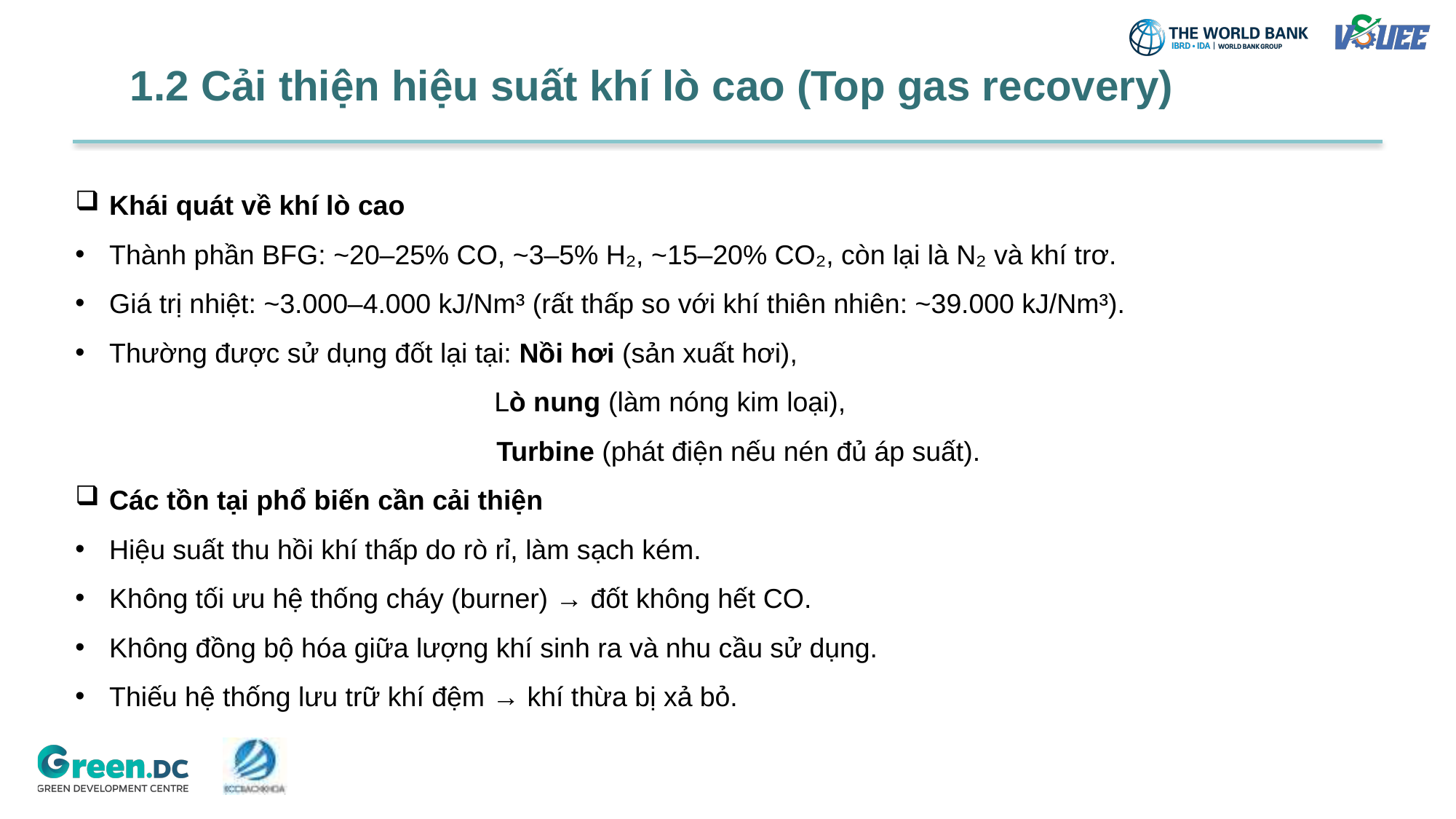

1.2 Cải thiện hiệu suất khí lò cao (Top gas recovery)

Khái quát về khí lò cao
Thành phần BFG: ~20–25% CO, ~3–5% H₂, ~15–20% CO₂, còn lại là N₂ và khí trơ.
Giá trị nhiệt: ~3.000–4.000 kJ/Nm³ (rất thấp so với khí thiên nhiên: ~39.000 kJ/Nm³).
Thường được sử dụng đốt lại tại: Nồi hơi (sản xuất hơi),
			            Lò nung (làm nóng kim loại),
                                                Turbine (phát điện nếu nén đủ áp suất).
Các tồn tại phổ biến cần cải thiện
Hiệu suất thu hồi khí thấp do rò rỉ, làm sạch kém.
Không tối ưu hệ thống cháy (burner) → đốt không hết CO.
Không đồng bộ hóa giữa lượng khí sinh ra và nhu cầu sử dụng.
Thiếu hệ thống lưu trữ khí đệm → khí thừa bị xả bỏ.